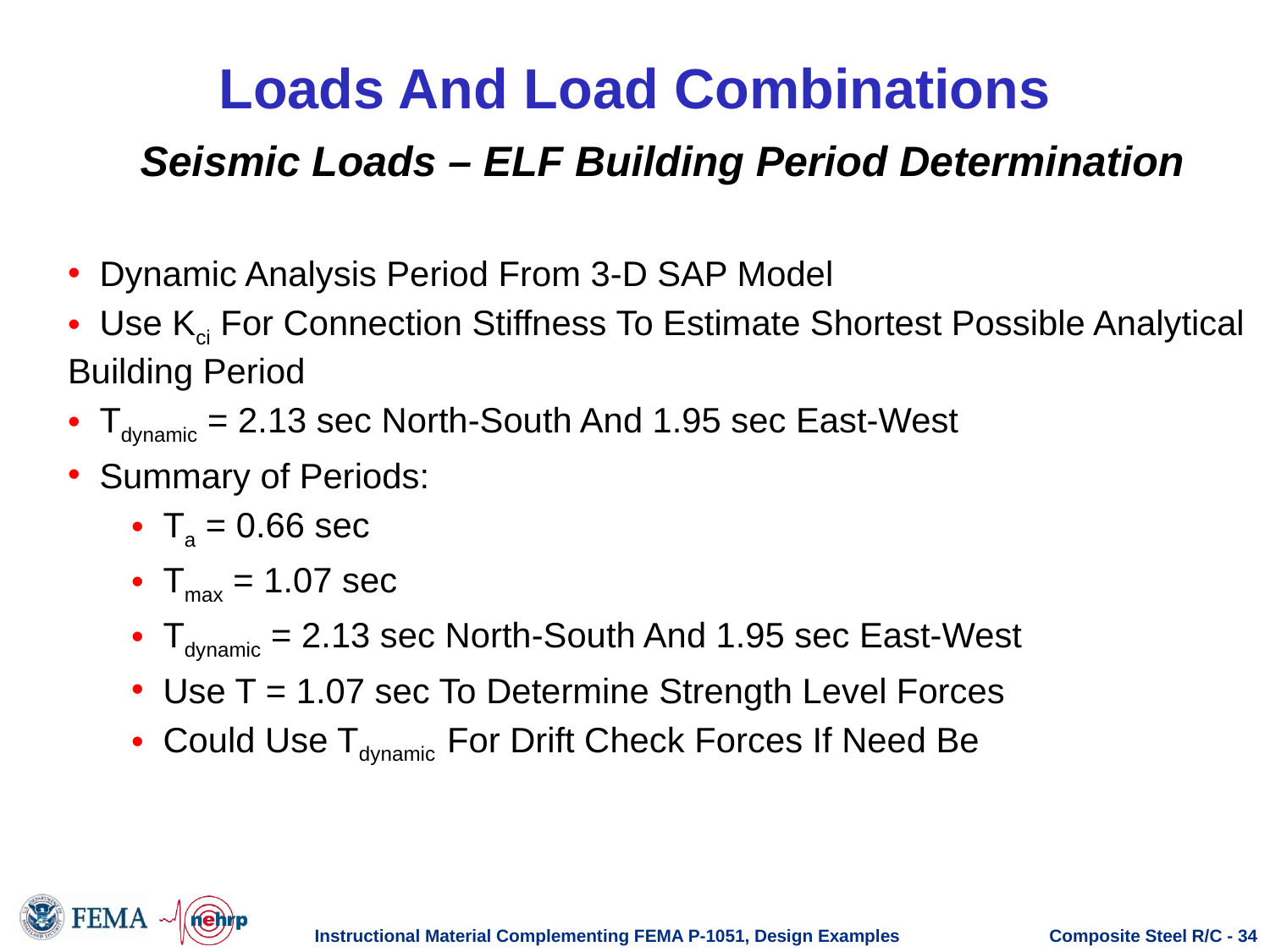

# Loads And Load Combinations
Seismic Loads – ELF Building Period Determination

  Dynamic Analysis Period From 3-D SAP Model
  Use Kci For Connection Stiffness To Estimate Shortest Possible Analytical Building Period
  Tdynamic = 2.13 sec North-South And 1.95 sec East-West
  Summary of Periods:
  Ta = 0.66 sec
  Tmax = 1.07 sec
  Tdynamic = 2.13 sec North-South And 1.95 sec East-West
  Use T = 1.07 sec To Determine Strength Level Forces
  Could Use Tdynamic  For Drift Check Forces If Need Be
Instructional Material Complementing FEMA P-1051, Design Examples
Composite Steel R/C - 34